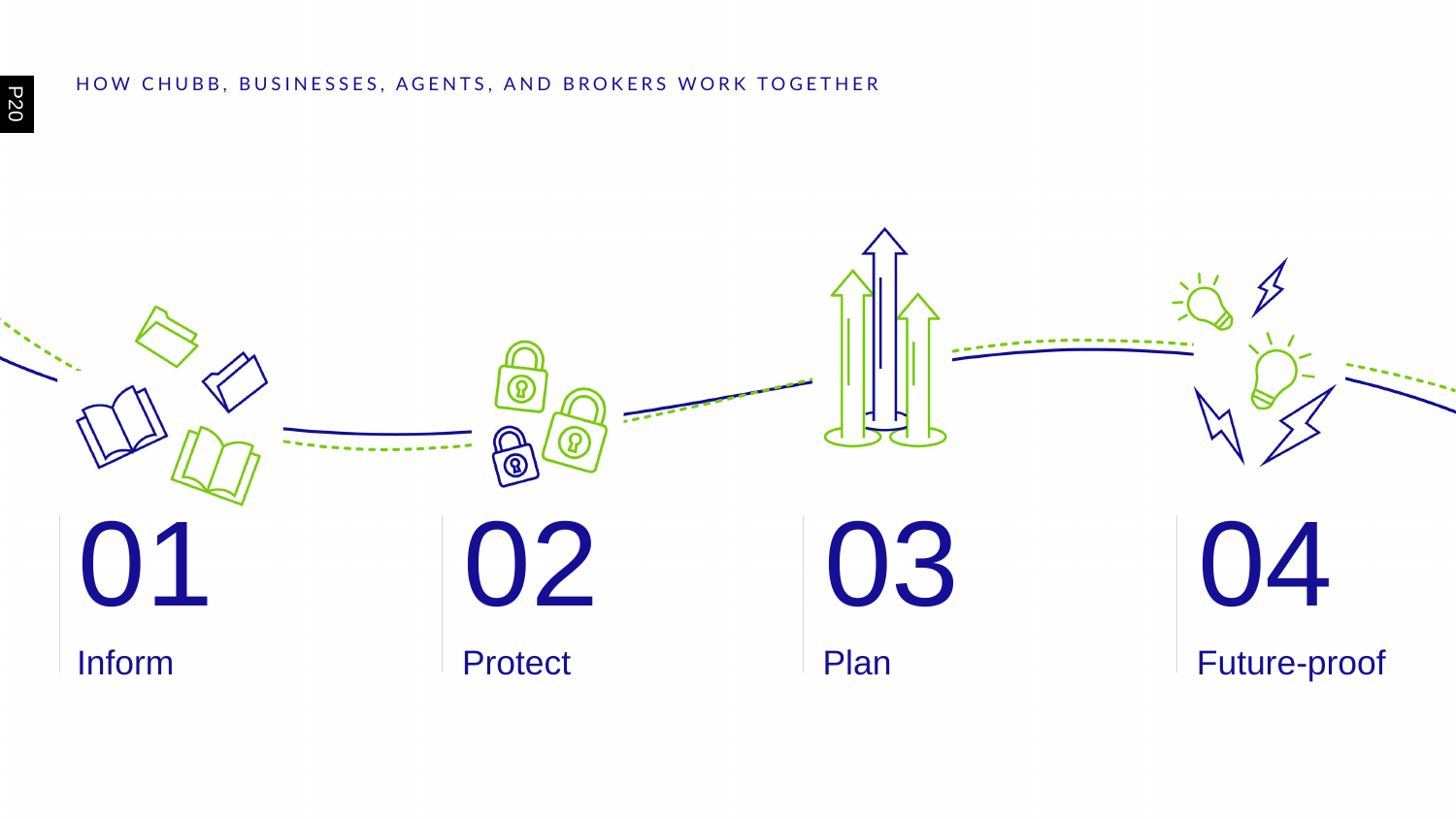

HOW CHUBB, BUSINESSES, AGENTS, AND BROKERS WORK TOGETHER
P20
01
02
03
04
Inform
Protect
Plan
Future-proof